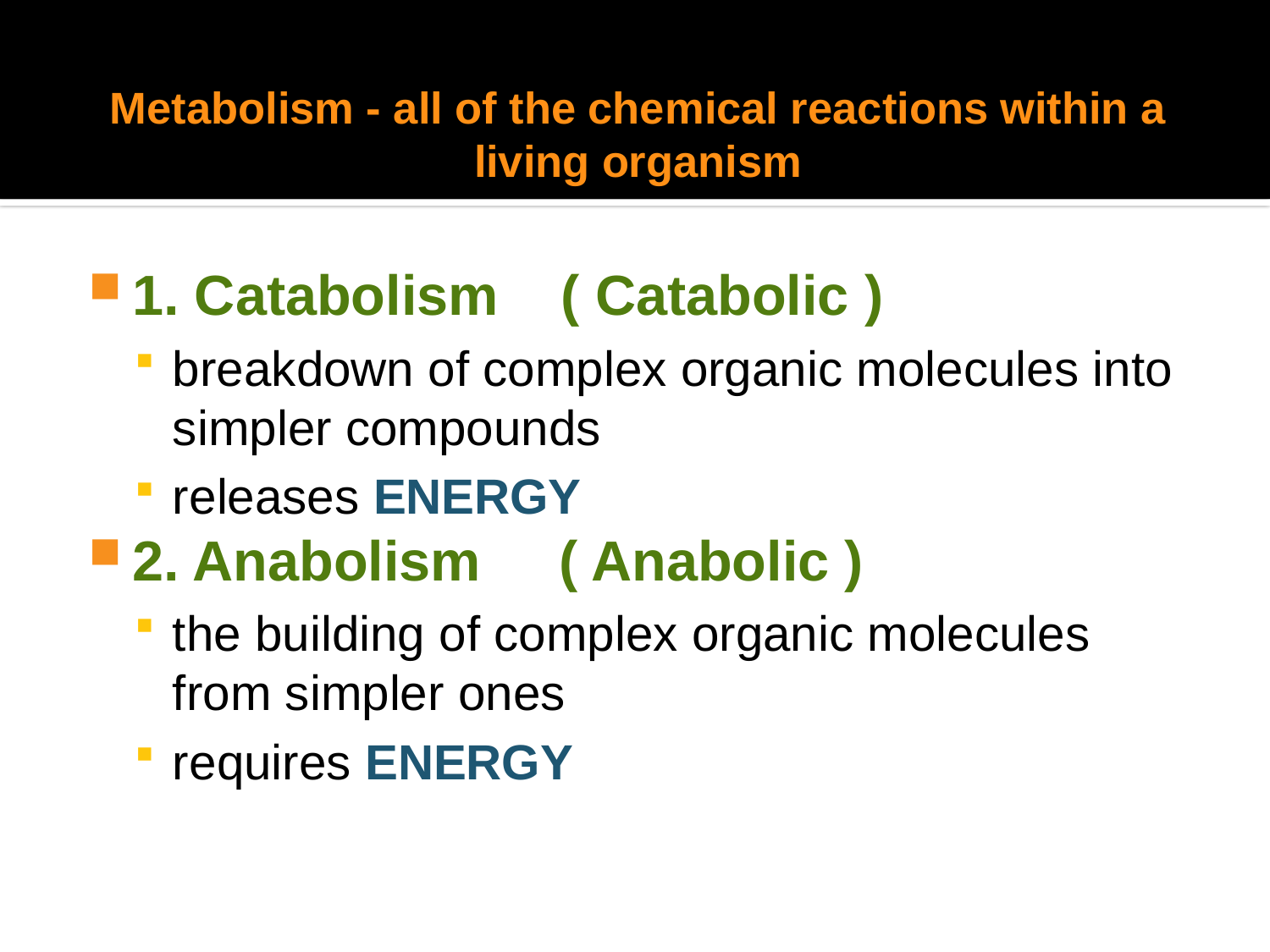

# Metabolism - all of the chemical reactions within a living organism
1. Catabolism    ( Catabolic )
breakdown of complex organic molecules into simpler compounds
releases ENERGY
2. Anabolism     ( Anabolic )
the building of complex organic molecules from simpler ones
requires ENERGY